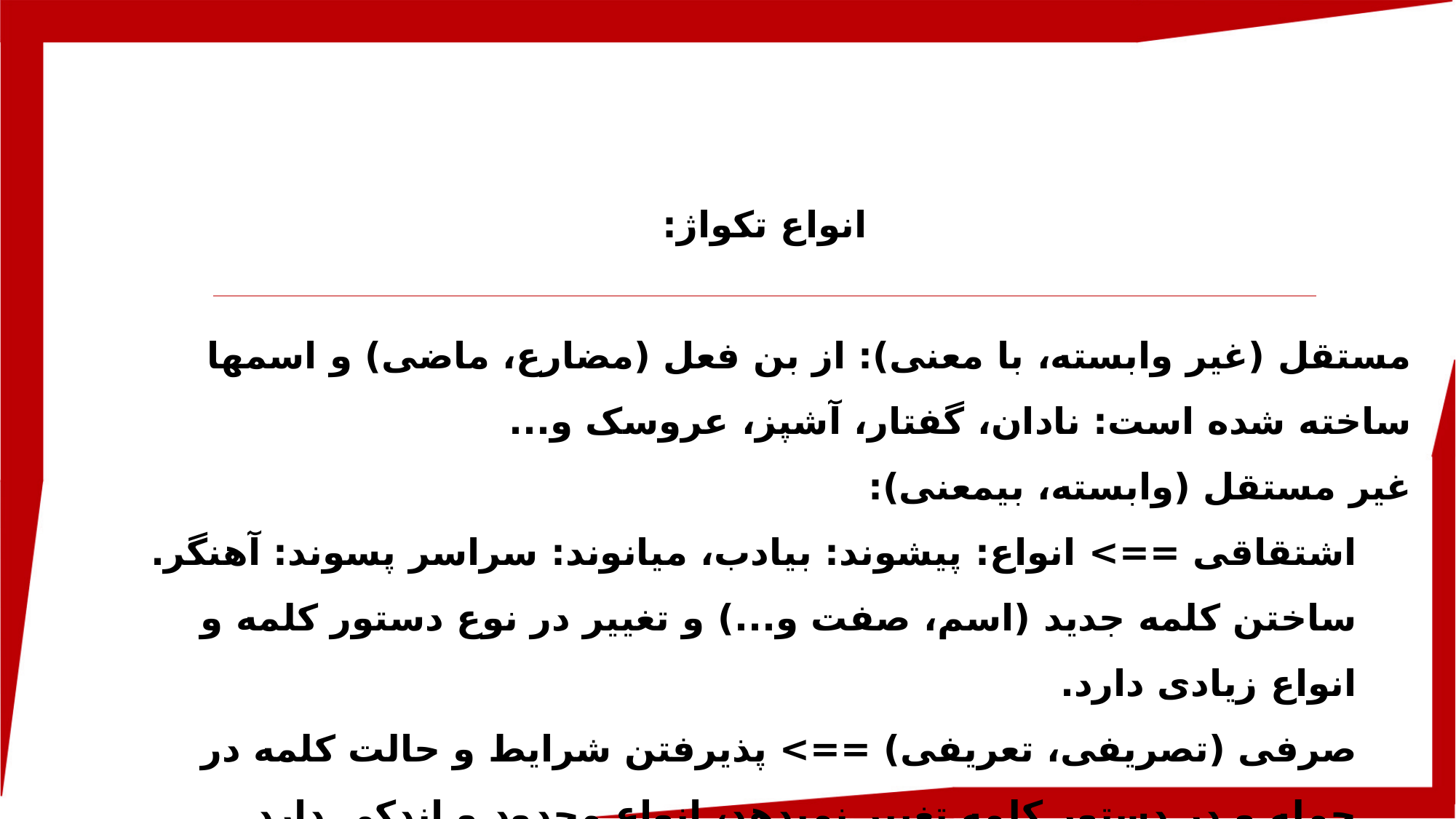

انواع تکواژ:

مستقل (غیر وابسته، با معنی): از بن فعل (مضارع، ماضی) و اسم­ها ساخته شده است: نادان، گفتار، آشپز، عروسک و...
غیر مستقل (وابسته، بی­معنی):
اشتقاقی ==> انواع: پیشوند: بی­ادب، میانوند: سراسر پسوند: آهنگر. ساختن کلمه جدید (اسم، صفت و...) و تغییر در نوع دستور کلمه و انواع زیادی دارد.
صرفی (تصریفی، تعریفی) ==> پذیرفتن شرایط و حالت کلمه در جمله و در دستور کلمه تغییر نمی­دهد، انواع محدود و اندکی دارد.